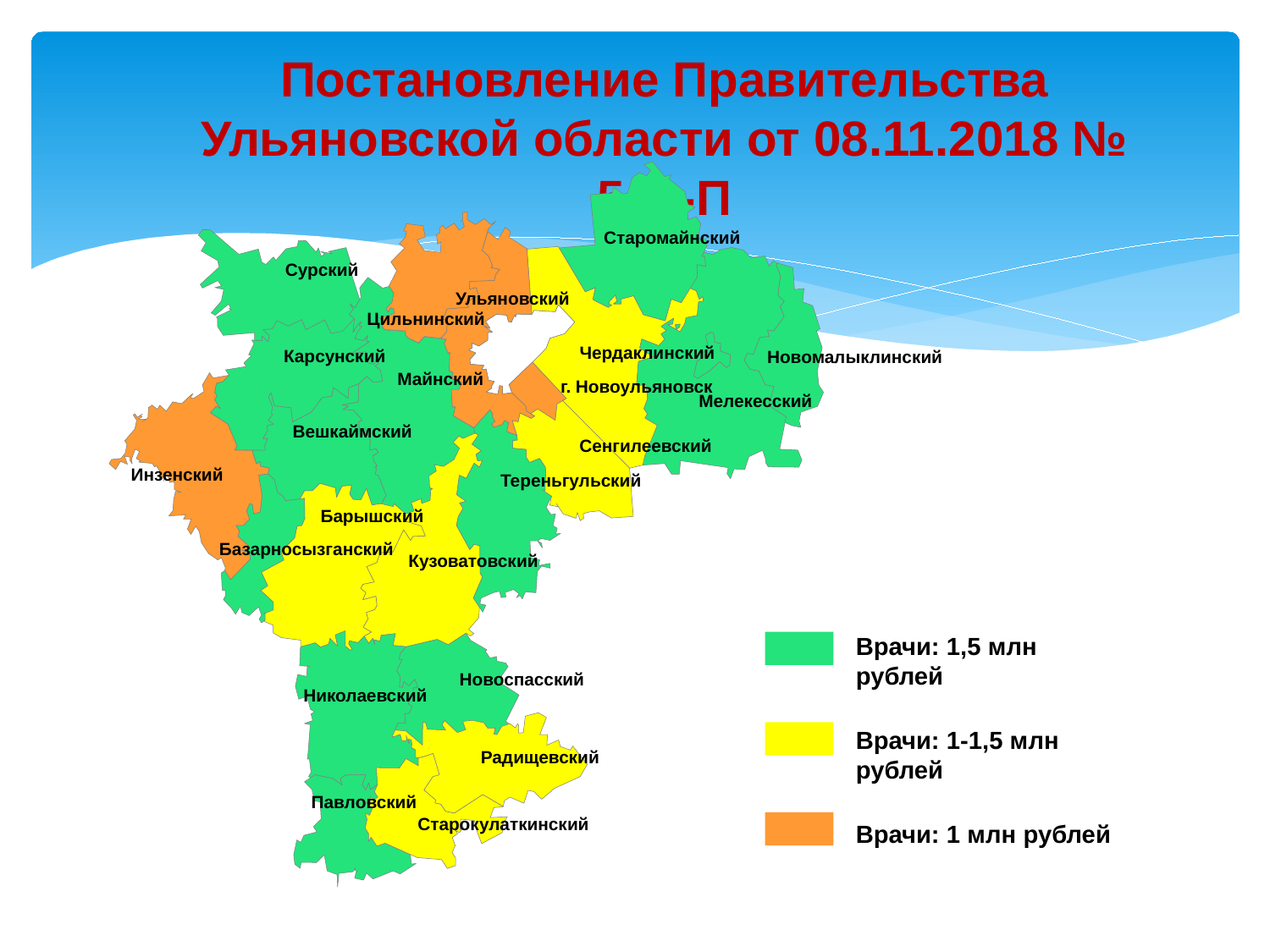

Постановление Правительства Ульяновской области от 08.11.2018 № 546-П

Старомайнский
Сурский
Ульяновский
Цильнинский
Чердаклинский
Карсунский
Новомалыклинский
Майнский
г. Новоульяновск
Мелекесский
Вешкаймский
Сенгилеевский
Инзенский
Тереньгульский
Барышский
Базарносызганский
Кузоватовский
Новоспасский
Николаевский
Радищевский
Павловский
Старокулаткинский
Врачи: 1,5 млн рублей

Врачи: 1-1,5 млн рублей

Врачи: 1 млн рублей